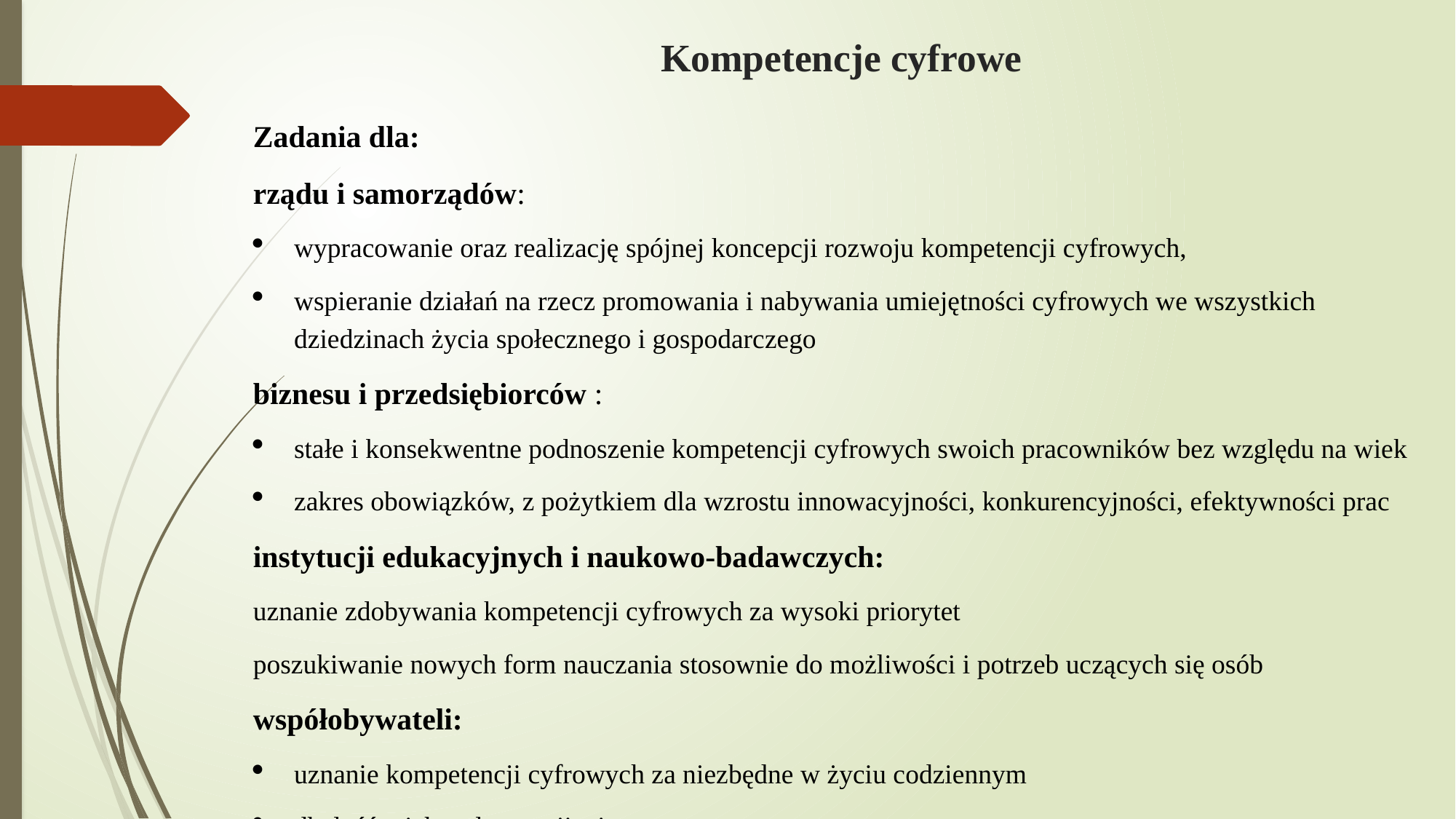

# Kompetencje cyfrowe
Zadania dla:
rządu i samorządów:
wypracowanie oraz realizację spójnej koncepcji rozwoju kompetencji cyfrowych,
wspieranie działań na rzecz promowania i nabywania umiejętności cyfrowych we wszystkich dziedzinach życia społecznego i gospodarczego
biznesu i przedsiębiorców :
stałe i konsekwentne podnoszenie kompetencji cyfrowych swoich pracowników bez względu na wiek
zakres obowiązków, z pożytkiem dla wzrostu innowacyjności, konkurencyjności, efektywności prac
instytucji edukacyjnych i naukowo-badawczych:
uznanie zdobywania kompetencji cyfrowych za wysoki priorytet
poszukiwanie nowych form nauczania stosownie do możliwości i potrzeb uczących się osób
współobywateli:
uznanie kompetencji cyfrowych za niezbędne w życiu codziennym
dbałość o ich stałe rozwijanie.